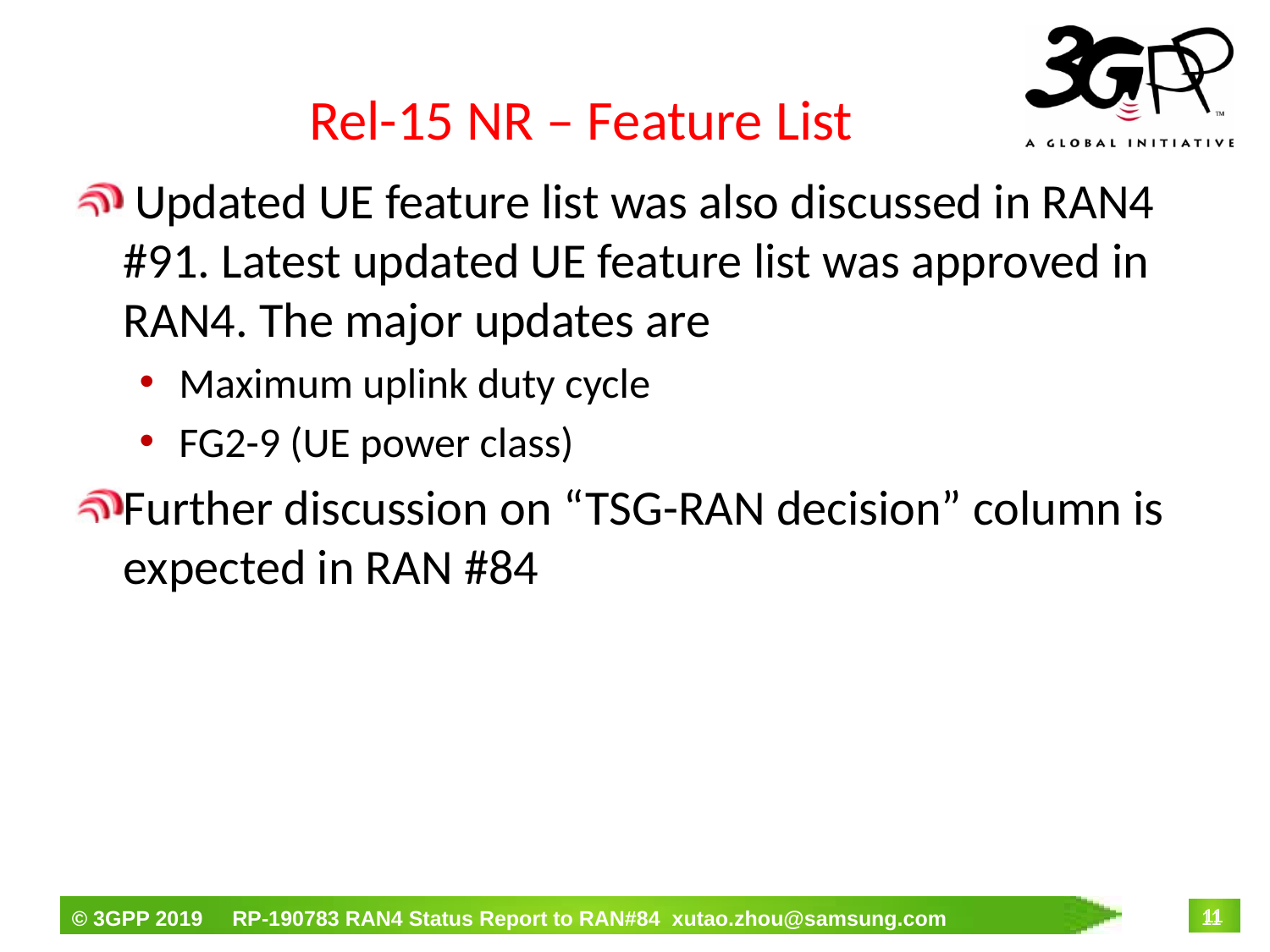

# Rel-15 NR – Feature List
 Updated UE feature list was also discussed in RAN4 #91. Latest updated UE feature list was approved in RAN4. The major updates are
Maximum uplink duty cycle
FG2-9 (UE power class)
Further discussion on “TSG-RAN decision” column is expected in RAN #84

11